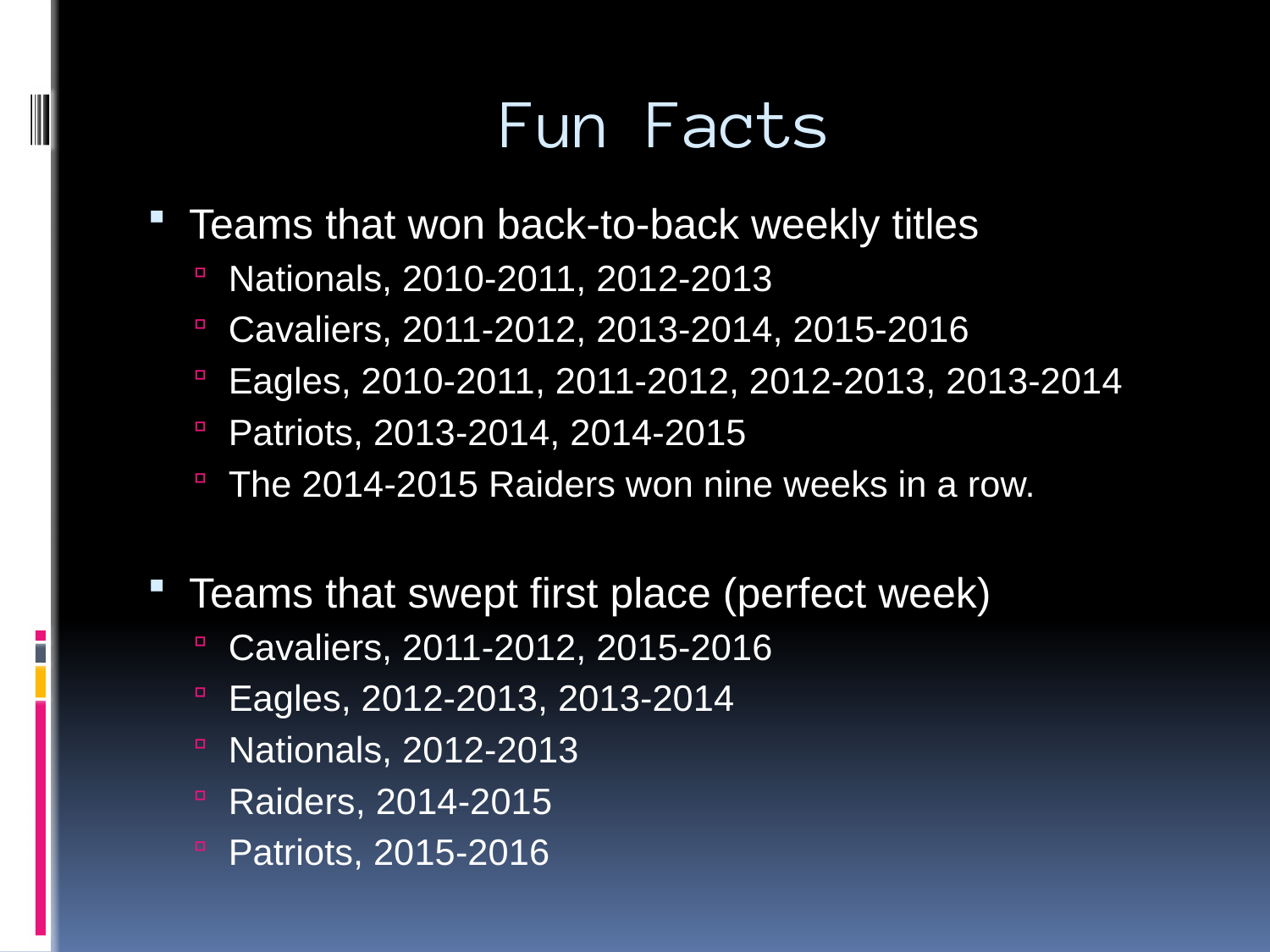

# Fun Facts
Teams that won back-to-back weekly titles
Nationals, 2010-2011, 2012-2013
Cavaliers, 2011-2012, 2013-2014, 2015-2016
Eagles, 2010-2011, 2011-2012, 2012-2013, 2013-2014
Patriots, 2013-2014, 2014-2015
The 2014-2015 Raiders won nine weeks in a row.

Teams that swept first place (perfect week)
Cavaliers, 2011-2012, 2015-2016
Eagles, 2012-2013, 2013-2014
Nationals, 2012-2013
Raiders, 2014-2015
Patriots, 2015-2016